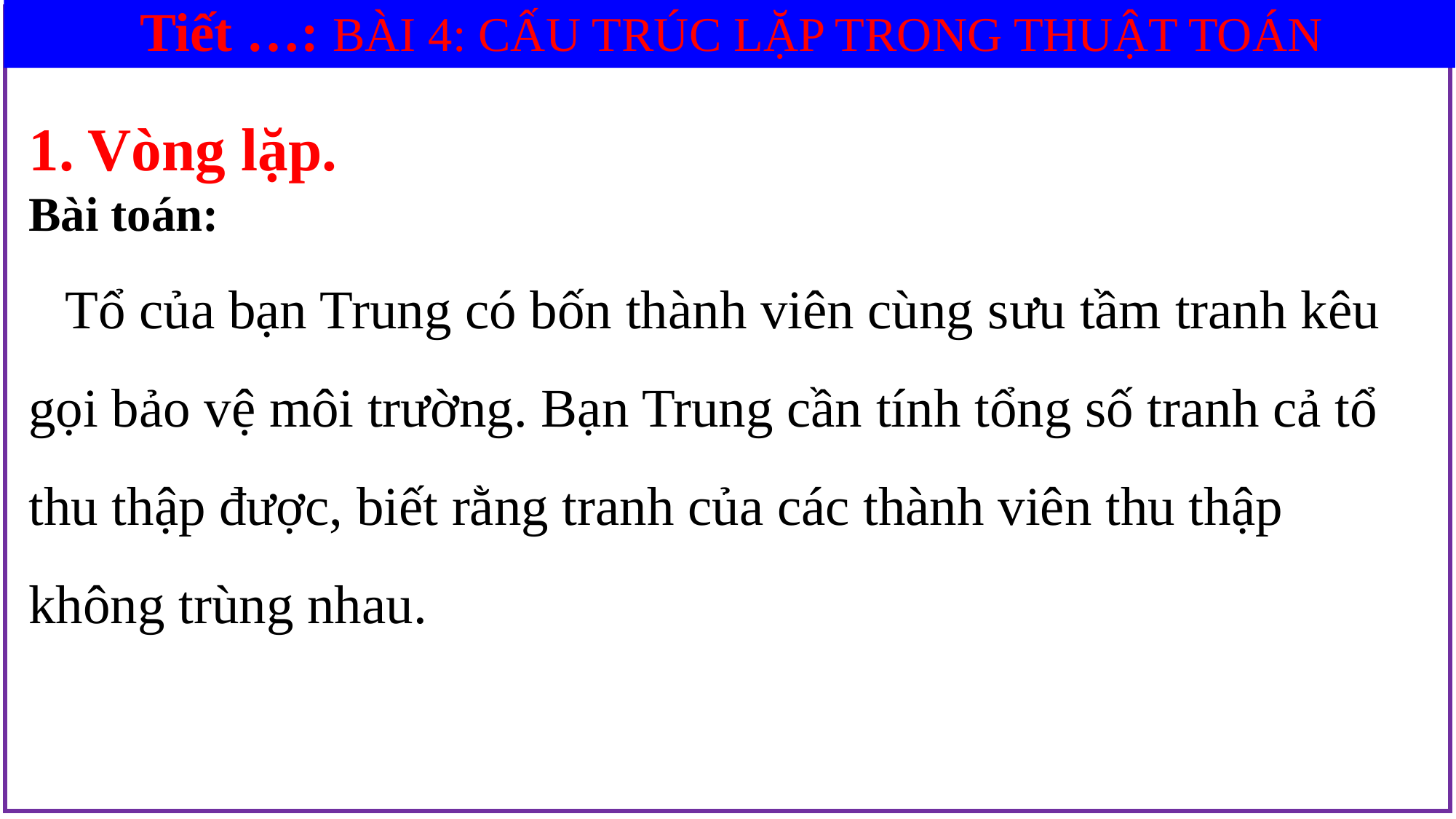

Tiết …: BÀI 4: CẤU TRÚC LẶP TRONG THUẬT TOÁN
1. Vòng lặp.
Bài toán:
   Tổ của bạn Trung có bốn thành viên cùng sưu tầm tranh kêu gọi bảo vệ môi trường. Bạn Trung cần tính tổng số tranh cả tổ thu thập được, biết rằng tranh của các thành viên thu thập không trùng nhau.